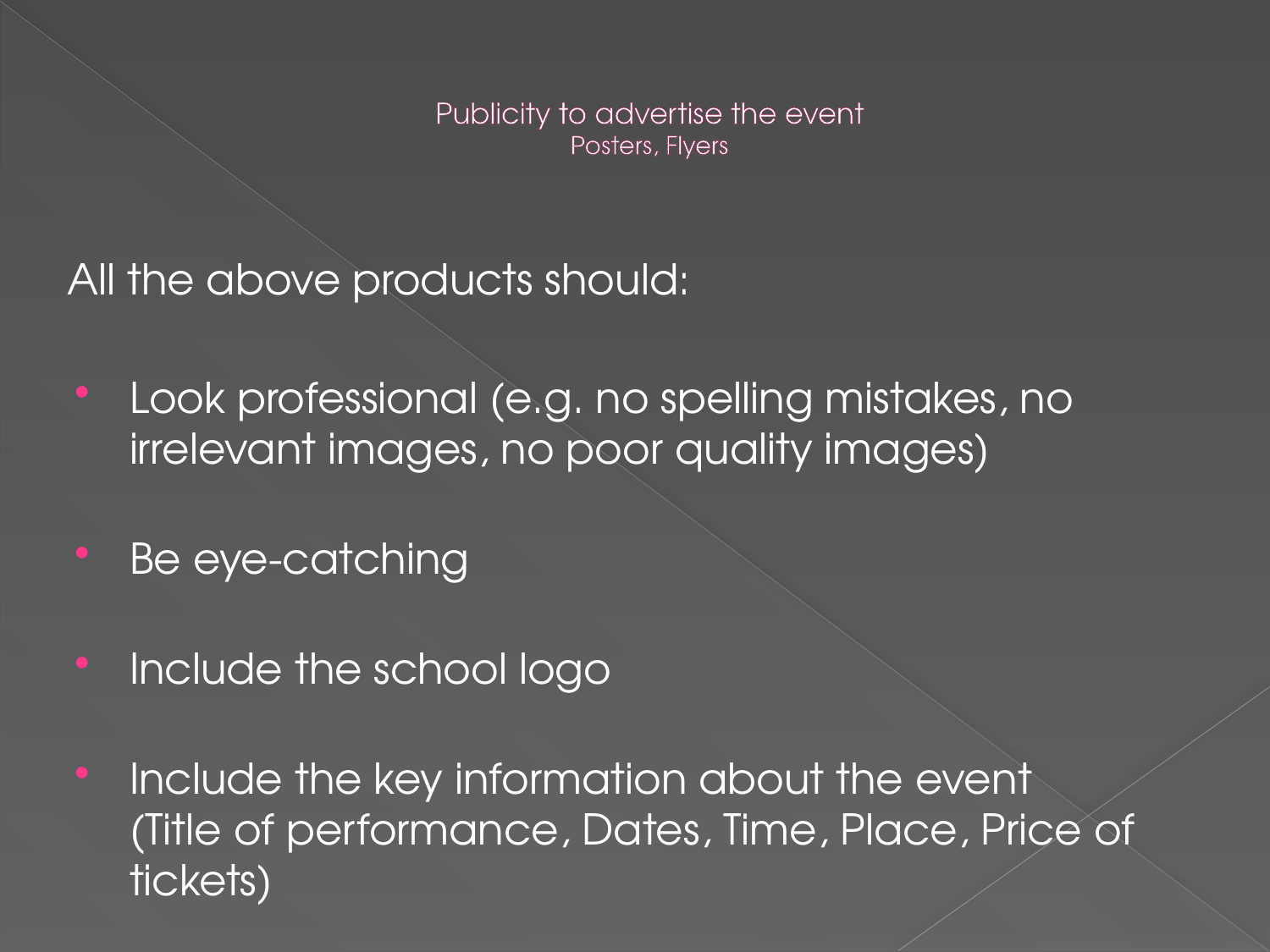

# Publicity to advertise the event Posters, Flyers
All the above products should:

Look professional (e.g. no spelling mistakes, no irrelevant images, no poor quality images)
Be eye-catching
Include the school logo
Include the key information about the event
(Title of performance, Dates, Time, Place, Price of tickets)